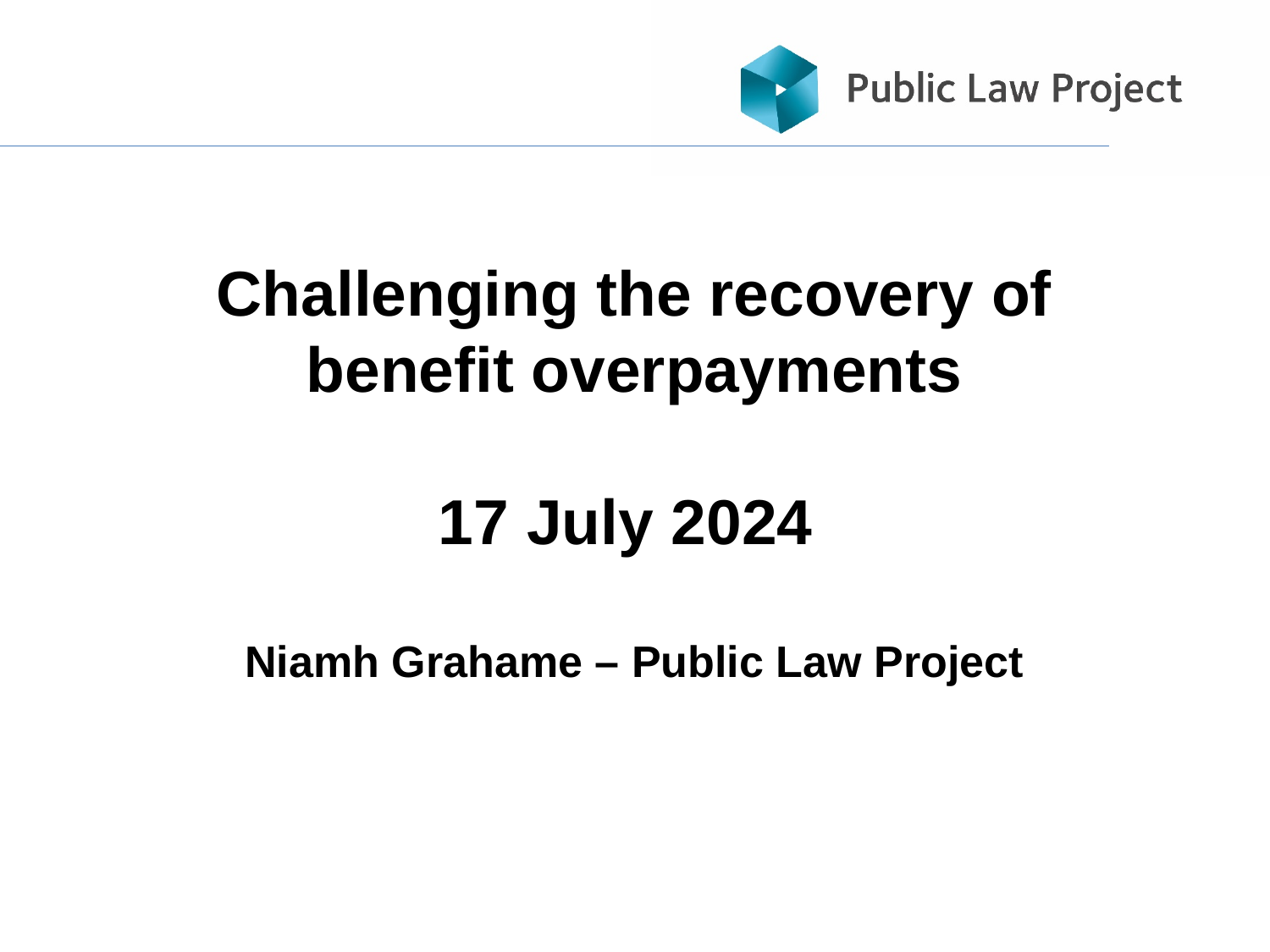

# Challenging the recovery of benefit overpayments 17 July 2024 Niamh Grahame – Public Law Project